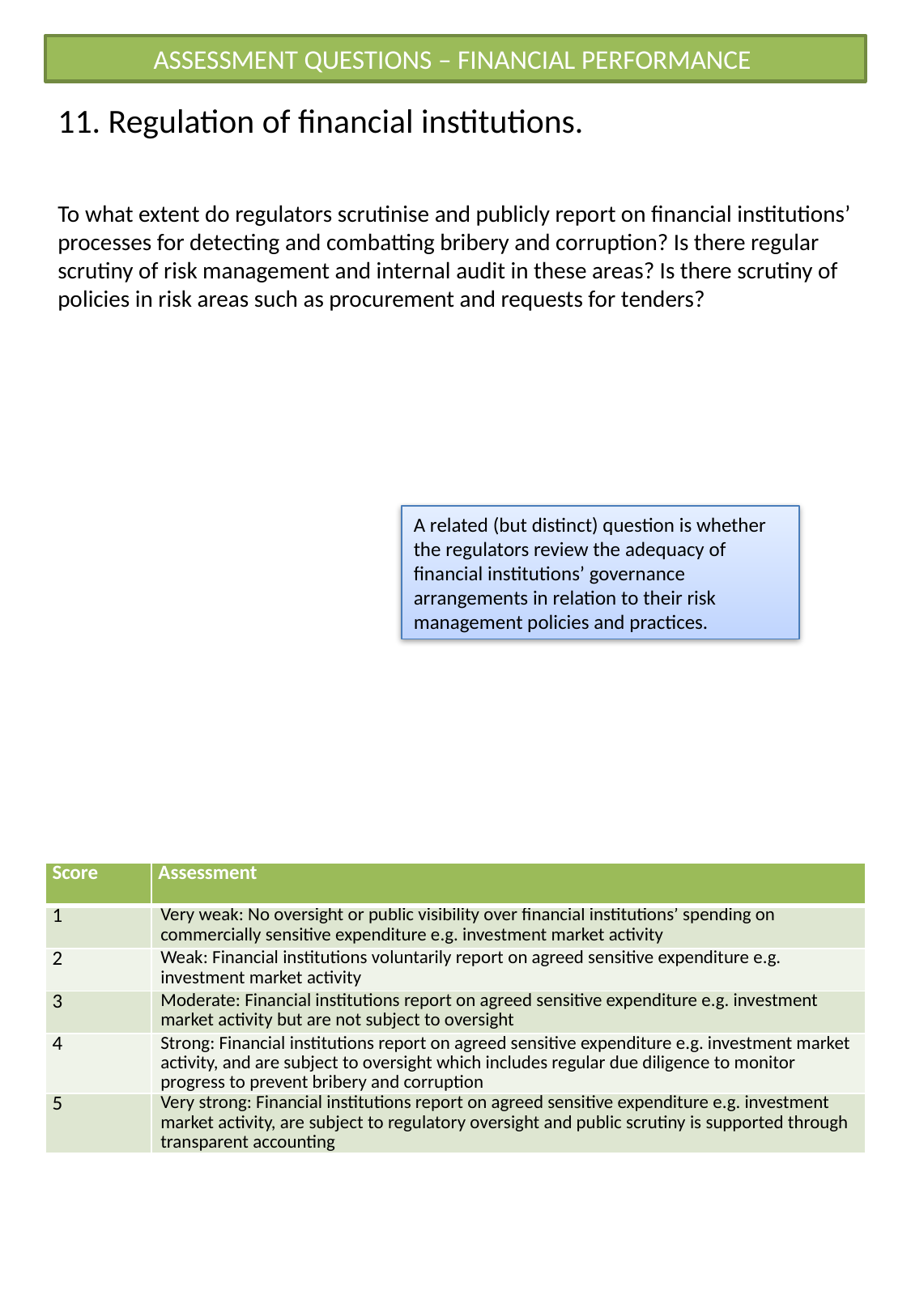

ASSESSMENT QUESTIONS – FINANCIAL PERFORMANCE
# 11. Regulation of financial institutions.
To what extent do regulators scrutinise and publicly report on financial institutions’ processes for detecting and combatting bribery and corruption? Is there regular scrutiny of risk management and internal audit in these areas? Is there scrutiny of policies in risk areas such as procurement and requests for tenders?
A related (but distinct) question is whether the regulators review the adequacy of financial institutions’ governance arrangements in relation to their risk management policies and practices.
| Score | Assessment |
| --- | --- |
| 1 | Very weak: No oversight or public visibility over financial institutions’ spending on commercially sensitive expenditure e.g. investment market activity |
| 2 | Weak: Financial institutions voluntarily report on agreed sensitive expenditure e.g. investment market activity |
| 3 | Moderate: Financial institutions report on agreed sensitive expenditure e.g. investment market activity but are not subject to oversight |
| 4 | Strong: Financial institutions report on agreed sensitive expenditure e.g. investment market activity, and are subject to oversight which includes regular due diligence to monitor progress to prevent bribery and corruption |
| 5 | Very strong: Financial institutions report on agreed sensitive expenditure e.g. investment market activity, are subject to regulatory oversight and public scrutiny is supported through transparent accounting |